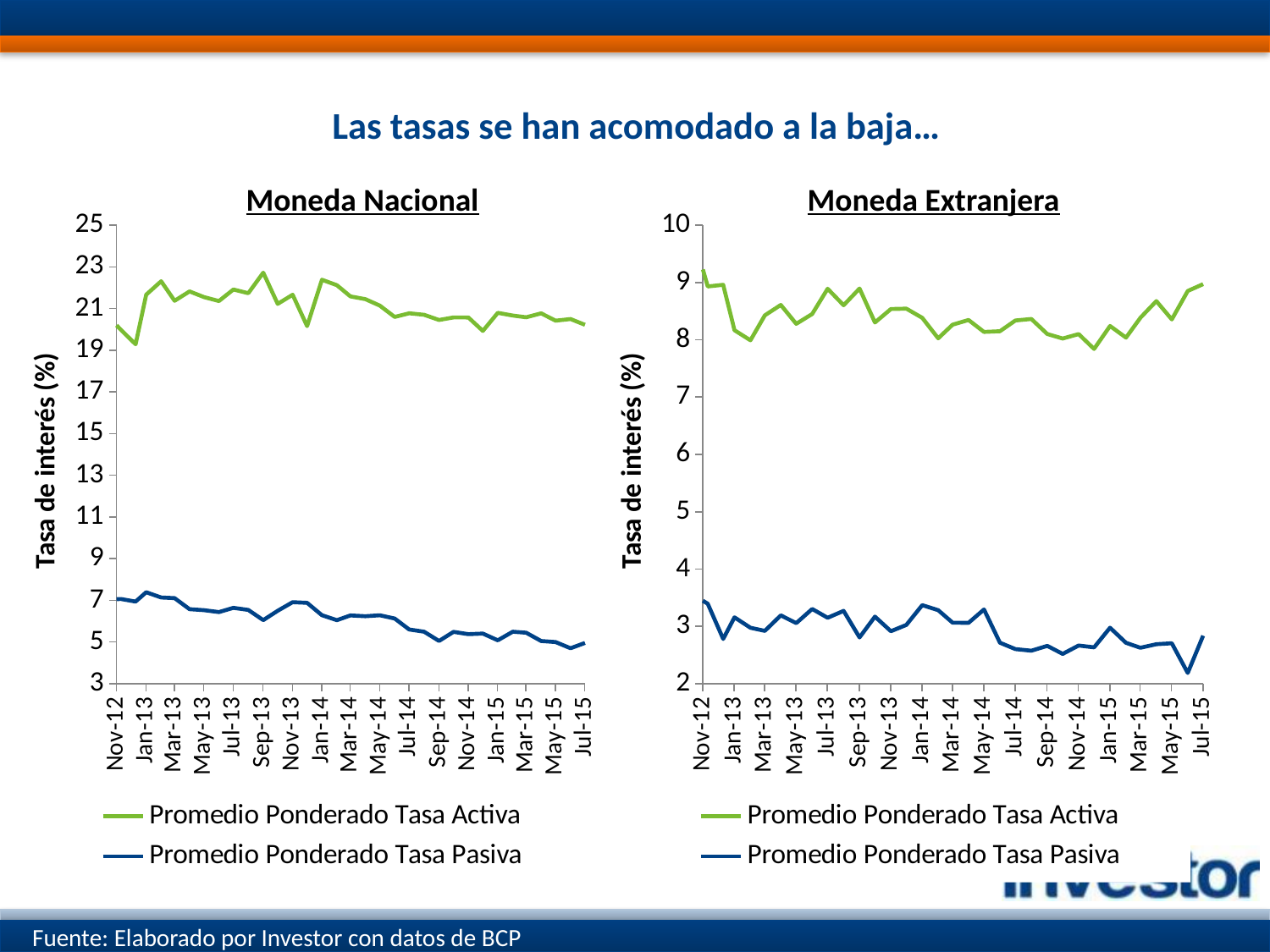

# Las tasas se han acomodado a la baja…
Moneda Nacional
Moneda Extranjera

### Chart

| Category | Promedio Ponderado Tasa Activa | Promedio Ponderado Tasa Pasiva |
|---|---|---|
| 37622 | 43.21386651832723 | 16.106678149976798 |
| 37653 | 43.86314305192788 | 16.646860671357402 |
| 37681 | 42.23500400450447 | 16.52790934906726 |
| 37712 | 40.120792758126484 | 13.935043745492436 |
| 37742 | 37.140937075353015 | 12.350437324664698 |
| 37773 | 37.30792474740077 | 11.038288555710118 |
| 37803 | 34.56289166249196 | 9.942889758049759 |
| 37834 | 33.67936865406147 | 8.5962828056066 |
| 37865 | 29.611389624625435 | 7.9926008602305885 |
| 37895 | 28.68670177984699 | 7.0133110778904495 |
| 37926 | 29.332299186377817 | 6.330886279515377 |
| 37956 | 29.689491600846434 | 5.5840859500516355 |
| 37987 | 31.71157445879359 | 5.507179853804021 |
| 38018 | 32.27908922987346 | 5.294360908400936 |
| 38047 | 32.662809921169114 | 4.4321326089354995 |
| 38078 | 30.54552939047583 | 4.251762308432414 |
| 38108 | 30.03017405091089 | 3.88724473159338 |
| 38139 | 31.050763626566038 | 3.5123886237229187 |
| 38169 | 27.810159989447282 | 3.2270757380097215 |
| 38200 | 26.455902748413067 | 2.7882232233568343 |
| 38231 | 25.769508236968353 | 2.2099957008703384 |
| 38261 | 23.892740976724564 | 1.7314739266325287 |
| 38292 | 23.16246388996817 | 1.735881807320222 |
| 38322 | 22.791433364633203 | 2.1921494461646147 |
| 38353 | 21.27206027311899 | 1.391874482481836 |
| 38384 | 22.197489256267243 | 2.1089218669544882 |
| 38412 | 21.96198107136193 | 1.9246958930081293 |
| 38443 | 21.45481904388555 | 2.2619462336711904 |
| 38473 | 21.815663829128063 | 2.2143249620303522 |
| 38504 | 21.513641971479924 | 2.189582270280637 |
| 38534 | 20.451018124211323 | 2.3536162614869878 |
| 38565 | 21.040281919658963 | 2.196403539213076 |
| 38596 | 20.230483706880257 | 2.168417479283181 |
| 38626 | 20.017401700245614 | 2.676735689633147 |
| 38657 | 19.91632339720147 | 2.17366940933863 |
| 38687 | 19.076070575456434 | 2.6182602035616065 |
| 38718 | 19.574741729011276 | 2.7763969061892264 |
| 38749 | 21.022256614765134 | 2.8394173026008707 |
| 38777 | 21.51250628438789 | 2.837832122048948 |
| 38808 | 21.792341794680873 | 3.7174648153923746 |
| 38838 | 21.663537229441335 | 3.9449934984991484 |
| 38869 | 21.613091908112956 | 4.120327324025185 |
| 38899 | 21.821312327893356 | 3.7543366149623454 |
| 38930 | 21.93169683631344 | 4.124840320542682 |
| 38961 | 21.20008396067696 | 3.2813411404721977 |
| 38991 | 21.112908206507225 | 3.998873773710065 |
| 39022 | 21.31885236289264 | 4.052991333179694 |
| 39052 | 20.55368711559887 | 4.193199324874632 |
| 39083 | 21.185448090338348 | 3.9702528969942734 |
| 39114 | 22.253015744743667 | 4.618177395605902 |
| 39142 | 21.122148389938296 | 3.6945100630649654 |
| 39173 | 19.175718140372563 | 2.682399591938636 |
| 39203 | 19.91325871629177 | 2.611164892766291 |
| 39234 | 16.756609840557633 | 2.348623884959783 |
| 39264 | 18.932986350960636 | 2.57422854769085 |
| 39295 | 17.081179522789856 | 2.4167024873747076 |
| 39326 | 17.301131237353438 | 2.825663392144917 |
| 39356 | 17.28320779715776 | 3.047946340539305 |
| 39387 | 17.467794714841943 | 3.1054258006839857 |
| 39417 | 15.634895910729584 | 2.960589560439996 |
| 39448 | 17.36623892958703 | 3.3904651096736007 |
| 39479 | 17.472552522522385 | 3.5540882451024753 |
| 39508 | 18.241065855012486 | 3.424194501658401 |
| 39539 | 17.436837743300362 | 3.082993600533353 |
| 39569 | 18.19186820415025 | 3.651944192307887 |
| 39600 | 17.5517674745711 | 3.4071528459951628 |
| 39630 | 18.21348696730062 | 3.3362737107762563 |
| 39661 | 17.54583132854042 | 3.432999720959245 |
| 39692 | 17.51937432620055 | 3.3965262295998357 |
| 39722 | 19.922654965160195 | 4.764302611304319 |
| 39753 | 20.989459037224748 | 4.529078499285904 |
| 39783 | 21.417671825248394 | 5.144590708396742 |
| 39814 | 22.945136140071174 | 5.145206831657827 |
| 39845 | 22.177674170392716 | 5.2256570575782 |
| 39873 | 20.66015408975632 | 4.953425928773939 |
| 39904 | 19.99901176672543 | 4.583183906737638 |
| 39934 | 19.557512837074764 | 4.596194590578447 |
| 39965 | 18.54646810587722 | 4.531093136842028 |
| 39995 | 18.670143495670423 | 3.5159734942148124 |
| 40026 | 18.514331841292137 | 3.7411999951898047 |
| 40057 | 18.052287747750174 | 3.864435696689754 |
| 40087 | 18.5009042429923 | 3.8653032418829287 |
| 40118 | 17.62475740547232 | 3.8054232164175827 |
| 40148 | 17.309832929082162 | 3.652099729645465 |
| 40179 | 18.332651777154233 | 3.610225365581542 |
| 40210 | 17.03755494575812 | 3.042353029811551 |
| 40238 | 17.219131785649225 | 3.7821781639762406 |
| 40269 | 16.978843243134612 | 3.3312297928265653 |
| 40299 | 16.6320822775657 | 3.6968317707403378 |
| 40330 | 16.428818957023267 | 3.6319821338712286 |
| 40360 | 16.596118617630477 | 3.4337623059026474 |
| 40391 | 16.31807294935771 | 3.4540714679673505 |
| 40422 | 16.340430526271124 | 3.5870393151365345 |
| 40461 | 16.3594770300908 | 3.5385959553314104 |
| 40492 | 17.00844906477244 | 3.726371266894347 |
| 40522 | 17.77387902792354 | 4.407470658834796 |
| 40553 | 19.01309969698896 | 5.023715278319236 |
| 40584 | 19.91589069804854 | 5.359629239523007 |
| 40612 | 20.344187260856444 | 5.664412074729393 |
| 40643 | 20.315718716620665 | 6.480610957521334 |
| 40673 | 22.213232801027917 | 6.582218009137033 |
| 40704 | 21.068224230993987 | 6.396523521025416 |
| 40734 | 21.507281299420953 | 6.467889207713826 |
| 40765 | 21.23711610215486 | 6.1262096186751505 |
| 40796 | 20.95380667867573 | 6.123391036426267 |
| 40826 | 21.55856578542751 | 6.524904451184134 |
| 40857 | 21.039935501982143 | 6.7431275355785445 |
| 40887 | 19.554397520371808 | 7.155741990778921 |
| 40918 | 20.30334998869573 | 6.701756366421487 |
| 40949 | 20.935556433791152 | 6.644987161980807 |
| 40978 | 20.67233911628956 | 6.457146957755973 |
| 41009 | 20.833647378005033 | 6.86681079811481 |
| 41039 | 20.143312890442267 | 6.719286271307877 |
| 41070 | 18.508784729743056 | 6.802171788451821 |
| 41100 | 20.42343677937468 | 6.832123464952719 |
| 41131 | 20.24389701491535 | 6.998531509749571 |
| 41162 | 20.44949004204978 | 6.809898961021964 |
| 41192 | 20.704511791896554 | 7.051332857714202 |
| 41223 | 19.968206377551002 | 7.062929562572215 |
| 41253 | 19.284407714869488 | 6.938566080889438 |
| 41275 | 21.661474686865738 | 7.387514549910551 |
| 41306 | 22.308035002223097 | 7.135643080140828 |
| 41334 | 21.370554545408503 | 7.104867269284429 |
| 41365 | 21.820686342387987 | 6.57514658579387 |
| 41395 | 21.54702599325915 | 6.528314705168785 |
| 41426 | 21.358879680660664 | 6.436249132303653 |
| 41456 | 21.91250710030603 | 6.64 |
| 41487 | 21.73384833342643 | 6.54 |
| 41518 | 22.719839323832616 | 6.0496470598690655 |
| 41548 | 21.220667684879974 | 6.499106427941424 |
| 41579 | 21.658852774518554 | 6.911559654927351 |
| 41609 | 20.15344936512241 | 6.880188207932396 |
| 41640 | 22.378058740790806 | 6.284092514172306 |
| 41671 | 22.118330254947043 | 6.047079947379171 |
| 41699 | 21.580051501704258 | 6.2766446534552935 |
| 41730 | 21.448509660684184 | 6.236618187646945 |
| 41760 | 21.13923158953204 | 6.282332380805645 |
| 41791 | 20.595872592865028 | 6.127846918533123 |
| 41821 | 20.77157185898452 | 5.603168449003266 |
| 41852 | 20.698138707100775 | 5.493607136029026 |
| 41883 | 20.45 | 5.05 |
| 41913 | 20.57027834235586 | 5.486622607680904 |
| 41944 | 20.568497184617776 | 5.377424970016803 |
| 41974 | 19.924272314357758 | 5.4053182606667 |
| 42005 | 20.792100995015804 | 5.082083538200629 |
| 42036 | 20.66161692142646 | 5.494312768512461 |
| 42064 | 20.57863187000674 | 5.445246053144064 |
| 42095 | 20.768196431224624 | 5.048468512979446 |
| 42125 | 20.416326923754998 | 4.998574396885722 |
| 42156 | 20.49454195000991 | 4.7 |
| 42186 | 20.216369383561968 | 4.956982879661258 |

### Chart

| Category | Promedio Ponderado Tasa Activa | Promedio Ponderado Tasa Pasiva |
|---|---|---|
| 37622 | 8.849708331591 | 1.760222819798983 |
| 37653 | 8.501587697836818 | 1.6206232455405367 |
| 37681 | 8.907076780360452 | 1.2335923472013377 |
| 37712 | 7.892723929949832 | 1.1778348367763323 |
| 37742 | 9.869841497998634 | 1.3083040564677133 |
| 37773 | 9.659084112603878 | 1.11965357888936 |
| 37803 | 9.864589515141065 | 1.0542822028495114 |
| 37834 | 10.11402592948673 | 0.8029312035579158 |
| 37865 | 9.139690986557062 | 1.0363970511955407 |
| 37895 | 9.21542174657015 | 1.0501114816384225 |
| 37926 | 9.391125122394673 | 0.864186253461642 |
| 37956 | 7.584508744590412 | 0.587752683044215 |
| 37987 | 7.560924616957544 | 0.4195335348464684 |
| 38018 | 7.991125154417709 | 0.4184822202648164 |
| 38047 | 7.140802301062388 | 0.3351757219190182 |
| 38078 | 7.052439242147897 | 0.4042697646806077 |
| 38108 | 7.021025132304317 | 0.4521959856240676 |
| 38139 | 7.023104343204785 | 0.3818438810828693 |
| 38169 | 7.100681683184885 | 0.4264911629926075 |
| 38200 | 7.056120722554157 | 0.4576314230322088 |
| 38231 | 7.448381515294782 | 0.3213672427942512 |
| 38261 | 7.305737464194145 | 0.31946227961886636 |
| 38292 | 6.7993192277008445 | 0.3472794351225489 |
| 38322 | 7.546186534282712 | 0.48262910837705175 |
| 38353 | 7.202613370912505 | 0.3172565502984071 |
| 38384 | 7.129648576810462 | 0.42045723595334344 |
| 38412 | 7.281319550347657 | 0.4012120025399744 |
| 38443 | 7.013994399918743 | 0.46292564140253656 |
| 38473 | 7.777422465097358 | 0.5014006919410007 |
| 38504 | 7.812004450891308 | 0.5036759453287905 |
| 38534 | 8.28600855969622 | 0.666259722074779 |
| 38565 | 7.973216706564703 | 0.6298768989811278 |
| 38596 | 8.076560991663166 | 0.7063679927092592 |
| 38626 | 7.917977571712763 | 0.8408448646392157 |
| 38657 | 7.738862548597308 | 0.8175813597983222 |
| 38687 | 8.050851691230186 | 0.9401301001580764 |
| 38718 | 6.923605998558095 | 0.8881204397669358 |
| 38749 | 7.50882747651648 | 0.6120210197905244 |
| 38777 | 8.197250441544282 | 1.1097248454280921 |
| 38808 | 8.111847799665316 | 1.1353403748300641 |
| 38838 | 8.079585689494994 | 1.211136669124975 |
| 38869 | 8.364731710538198 | 1.1160883337284975 |
| 38899 | 8.191469659501864 | 0.873623265973487 |
| 38930 | 8.516872279692155 | 1.196136833297573 |
| 38961 | 8.09387869824433 | 1.3586087024370614 |
| 38991 | 7.580958257037759 | 1.4209799990688805 |
| 39022 | 7.7948310232245115 | 1.0959562031859302 |
| 39052 | 8.057516157059748 | 1.2919161348119663 |
| 39083 | 7.408554092276345 | 1.485511349021708 |
| 39114 | 8.211072552332324 | 1.2770133445425564 |
| 39142 | 7.687858121903838 | 1.521488924704213 |
| 39173 | 7.724871619673285 | 1.0577512789870893 |
| 39203 | 7.973451250169675 | 1.4279671680371275 |
| 39234 | 8.404016997999417 | 1.3810253957136573 |
| 39264 | 7.594505344845452 | 1.3232754305620307 |
| 39295 | 7.702475803320204 | 1.6102089412442195 |
| 39326 | 7.5254859164289 | 1.936154331456868 |
| 39356 | 7.649767264591336 | 1.535950199121981 |
| 39387 | 7.547926600212113 | 1.625238059254522 |
| 39417 | 7.9731849489782975 | 1.8667876626911881 |
| 39448 | 7.461872401801711 | 1.8823988159102552 |
| 39479 | 8.162925764086841 | 1.6058819002122848 |
| 39508 | 8.21626342829965 | 1.5872702484973018 |
| 39539 | 8.3836331344354 | 1.2452757986907879 |
| 39569 | 8.349551789578381 | 1.4788173361418209 |
| 39600 | 8.646676986128066 | 1.398607684014704 |
| 39630 | 8.763041571087966 | 1.2302921893147427 |
| 39661 | 8.474865380469332 | 1.8322321549505745 |
| 39692 | 9.243908420588776 | 1.8599531180154425 |
| 39722 | 11.060174722779243 | 2.0681801131822257 |
| 39753 | 11.933546621388269 | 1.933581983797183 |
| 39783 | 12.550287786381887 | 2.333685411478789 |
| 39814 | 11.889176733412398 | 2.3067197276427245 |
| 39845 | 12.022762323607724 | 2.07506302925941 |
| 39873 | 10.994032491581969 | 2.174696474667907 |
| 39904 | 10.254386409424017 | 2.0551542638662452 |
| 39934 | 10.220269472688997 | 1.8830612853692121 |
| 39965 | 9.570093735046798 | 1.8237961819845099 |
| 39995 | 9.58588710670898 | 1.8536101534057399 |
| 40026 | 8.68009468390891 | 1.7730940173922234 |
| 40057 | 8.331611039411706 | 2.0935769196343417 |
| 40087 | 8.227424835634343 | 1.6901157954185555 |
| 40118 | 8.112821060623078 | 1.8861830734351477 |
| 40148 | 7.434816357304244 | 1.8370811403053138 |
| 40179 | 7.900407603679987 | 2.0208998345577904 |
| 40210 | 7.44998175548082 | 1.942416675327189 |
| 40238 | 7.136717522395414 | 2.0350510413779834 |
| 40269 | 7.201829706986802 | 1.7094728390859055 |
| 40299 | 7.786191163752527 | 1.7061937041267374 |
| 40330 | 7.755053649514601 | 1.8950919654852738 |
| 40360 | 7.520062111858762 | 1.7986291577057123 |
| 40391 | 6.777617237265193 | 1.7821581602788785 |
| 40422 | 7.304086902155601 | 1.9105926797171562 |
| 40461 | 7.05914724739902 | 1.9512460340216728 |
| 40492 | 7.719560340111792 | 1.8499632035343712 |
| 40522 | 7.768688254018216 | 1.9294476960809235 |
| 40553 | 7.36707646544245 | 2.1280492115745795 |
| 40584 | 7.845664798180603 | 2.090446608075819 |
| 40612 | 7.972781832586918 | 2.0930405915468837 |
| 40643 | 7.621505265653853 | 2.080219443201616 |
| 40673 | 8.200229512115344 | 2.1235947759903957 |
| 40704 | 7.90670722028062 | 2.225633845379676 |
| 40734 | 7.699145805039434 | 2.1716013957321505 |
| 40765 | 7.720218609417657 | 2.141558379161729 |
| 40796 | 7.947875430220754 | 2.2495915338705688 |
| 40826 | 8.27452635324464 | 2.4712914977457485 |
| 40857 | 8.23434038610359 | 2.6174479670586175 |
| 40887 | 8.92040872155183 | 3.0572720019856874 |
| 40918 | 9.759131649951732 | 3.3433392541538276 |
| 40949 | 9.77962122398411 | 3.105406167585792 |
| 40978 | 9.21578796485266 | 3.1398037190344317 |
| 41009 | 9.217735691161835 | 3.2695656461457108 |
| 41039 | 9.334335850885063 | 2.8413663783877685 |
| 41070 | 9.177470103267032 | 3.034260976730229 |
| 41100 | 9.354442177511007 | 3.1553461423242086 |
| 41131 | 8.986211107482767 | 3.7634026881406744 |
| 41162 | 9.013795384160991 | 3.310008915969289 |
| 41192 | 9.897876172247312 | 3.5650357128209746 |
| 41223 | 8.930084038464107 | 3.395502611657893 |
| 41253 | 8.95904192539275 | 2.780357744471086 |
| 41275 | 8.166453332298811 | 3.1578513880509957 |
| 41306 | 7.990259259651375 | 2.9759434070510635 |
| 41334 | 8.426212846072998 | 2.9215749892345233 |
| 41365 | 8.607652718809213 | 3.1920389150691686 |
| 41395 | 8.278176616443808 | 3.0565777214152514 |
| 41426 | 8.45 | 3.303254492073997 |
| 41456 | 8.89 | 3.15 |
| 41487 | 8.602253050811766 | 3.27 |
| 41518 | 8.893643342798041 | 2.8077371365040316 |
| 41548 | 8.301928035034733 | 3.1698391845765213 |
| 41579 | 8.536410744920795 | 2.9152374124547893 |
| 41609 | 8.543171844250374 | 3.0258108524319263 |
| 41640 | 8.382740043666507 | 3.370578108478133 |
| 41671 | 8.02562470771477 | 3.28259612006445 |
| 41699 | 8.262992328927337 | 3.0650681459157374 |
| 41730 | 8.345200820796654 | 3.0620909240008425 |
| 41760 | 8.136486566993833 | 3.2949249329684758 |
| 41791 | 8.149297136271251 | 2.7150489325797063 |
| 41821 | 8.336690086672386 | 2.6037939715663247 |
| 41852 | 8.362960573452696 | 2.575523902766903 |
| 41883 | 8.1 | 2.66 |
| 41913 | 8.021529220952917 | 2.52 |
| 41944 | 8.099735076161762 | 2.666418097345565 |
| 41974 | 7.839286567589782 | 2.634105060410812 |
| 42005 | 8.24020659784501 | 2.9765538331148216 |
| 42036 | 8.037098624475652 | 2.713839340041058 |
| 42064 | 8.383489406975558 | 2.6268595350176906 |
| 42095 | 8.674676750482927 | 2.6892936372612395 |
| 42125 | 8.354914010207365 | 2.7054234259449994 |
| 42156 | 8.851106877272143 | 2.1880343864538 |
| 42186 | 8.971160597283387 | 2.8381188586694917 |
Fuente: Elaborado por Investor con datos de BCP